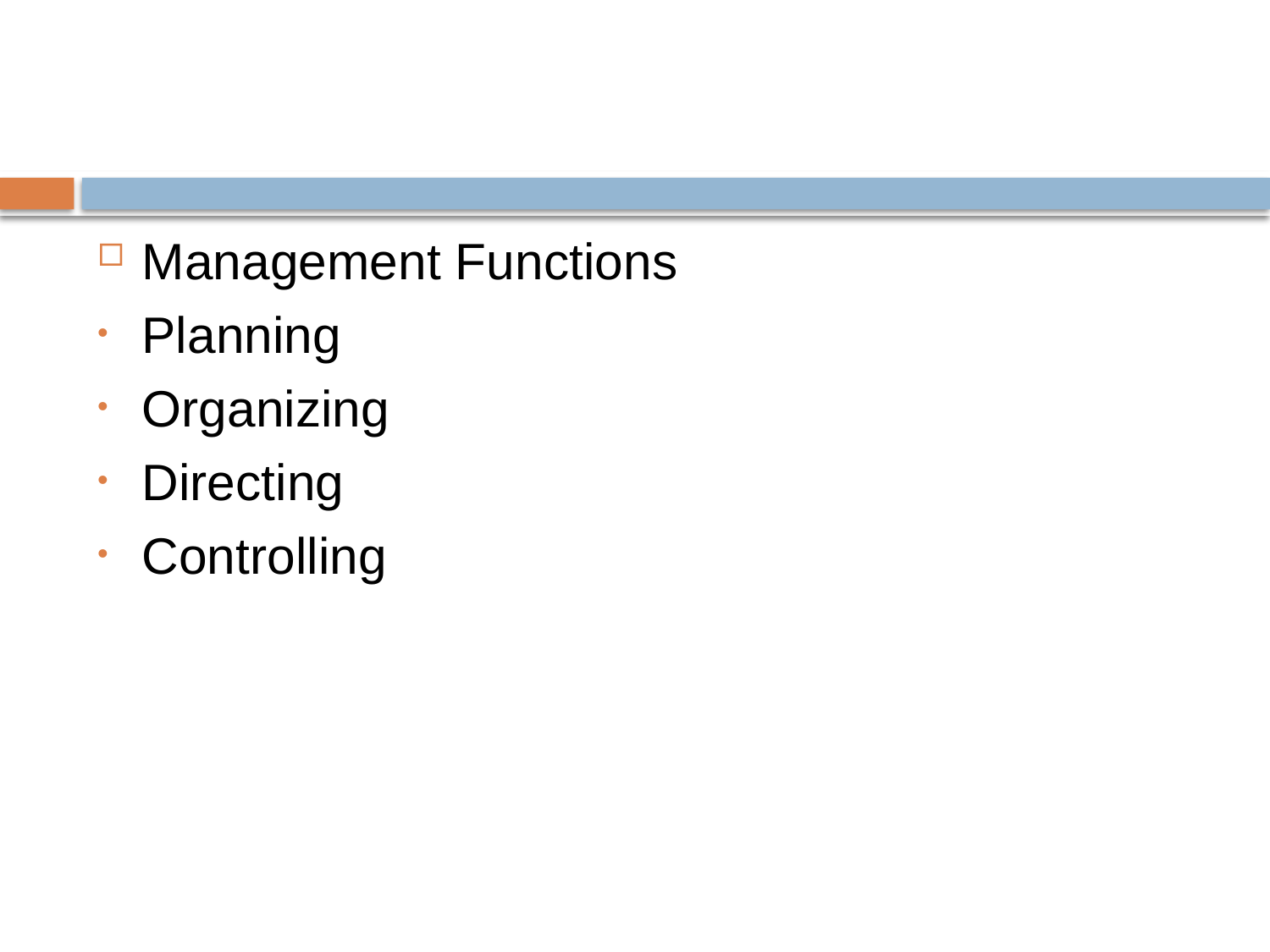

#
Management Functions
Planning
Organizing
Directing
Controlling